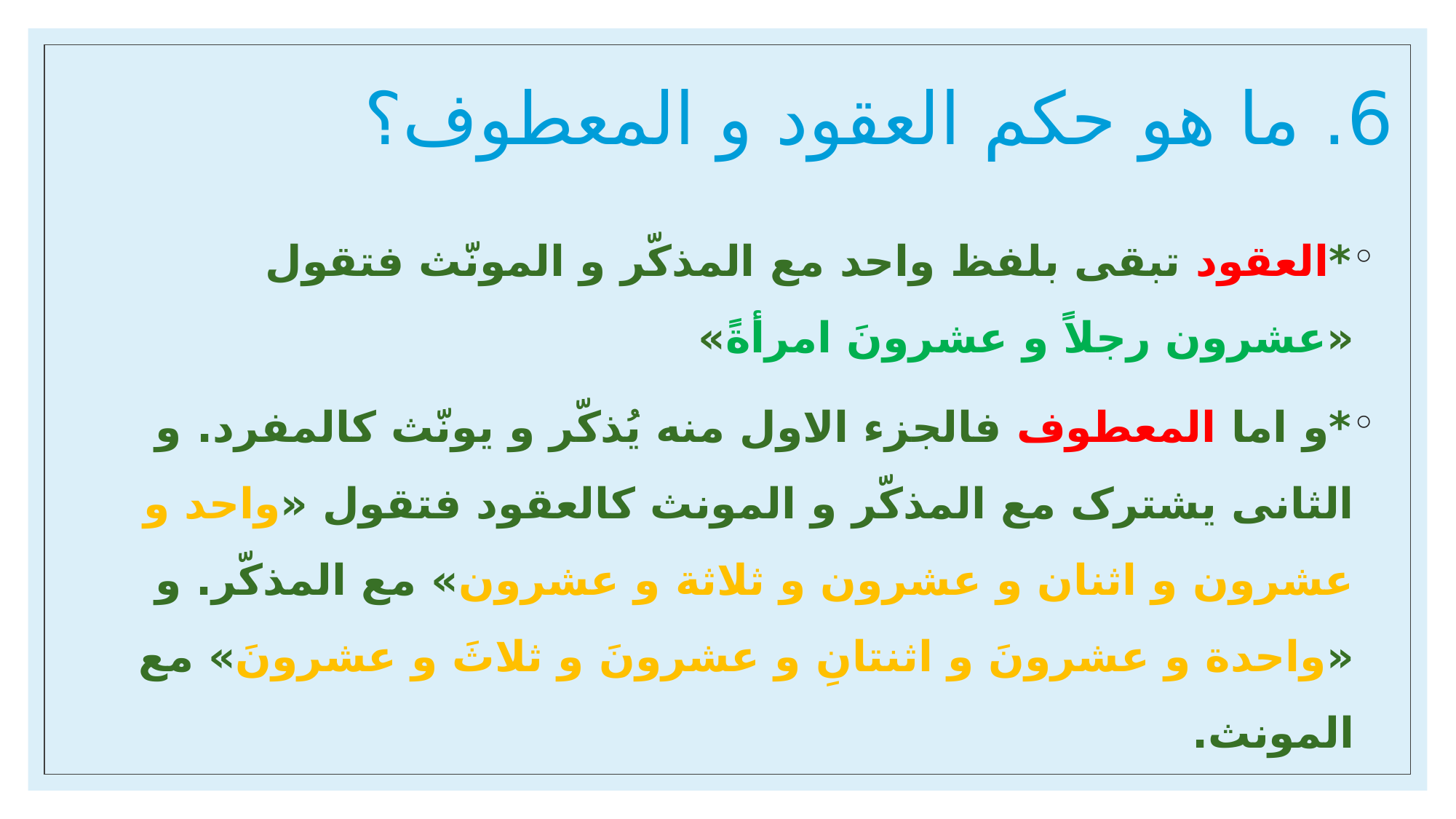

# 6. ما هو حکم العقود و المعطوف؟
*العقود تبقی بلفظ واحد مع المذکّر و المونّث فتقول «عشرون رجلاً و عشرونَ امرأةً»
*و اما المعطوف فالجزء الاول منه یُذکّر و یونّث کالمفرد. و الثانی یشترک مع المذکّر و المونث کالعقود فتقول «واحد و عشرون و اثنان و عشرون و ثلاثة و عشرون» مع المذکّر. و «واحدة و عشرونَ و اثنتانِ و عشرونَ و ثلاثَ و عشرونَ» مع المونث.